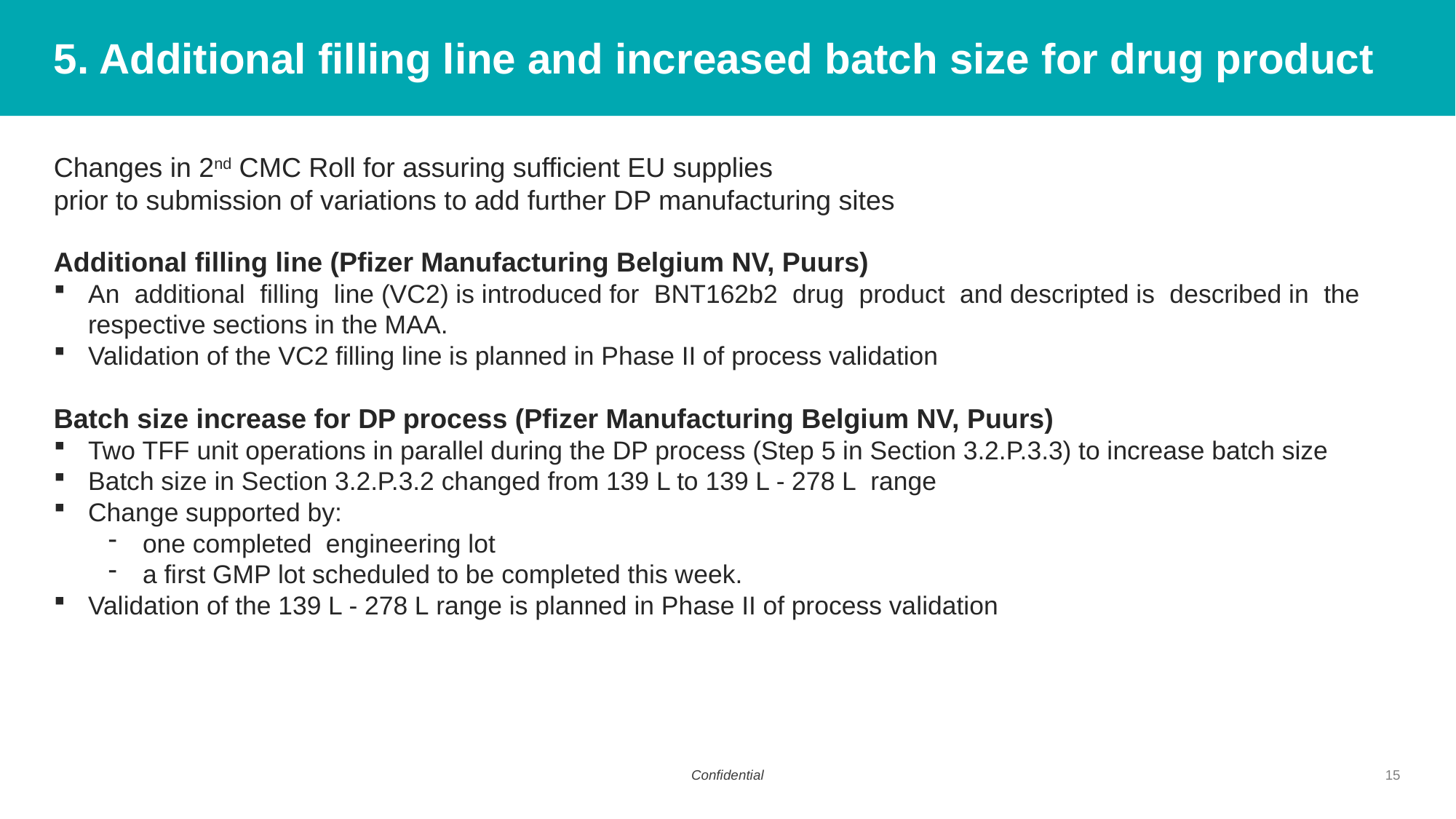

# 5. Additional filling line and increased batch size for drug product
Changes in 2nd CMC Roll for assuring sufficient EU supplies 
prior to submission of variations to add further DP manufacturing sites

Additional filling line (Pfizer Manufacturing Belgium NV, Puurs)
An additional filling line (VC2) is introduced for BNT162b2 drug product and descripted is described in the respective sections in the MAA.
Validation of the VC2 filling line is planned in Phase II of process validation

Batch size increase for DP process (Pfizer Manufacturing Belgium NV, Puurs)
Two TFF unit operations in parallel during the DP process (Step 5 in Section 3.2.P.3.3) to increase batch size
Batch size in Section 3.2.P.3.2 changed from 139 L to 139 L - 278 L  range
Change supported by:
one completed  engineering lot
a first GMP lot scheduled to be completed this week.
Validation of the 139 L - 278 L range is planned in Phase II of process validation